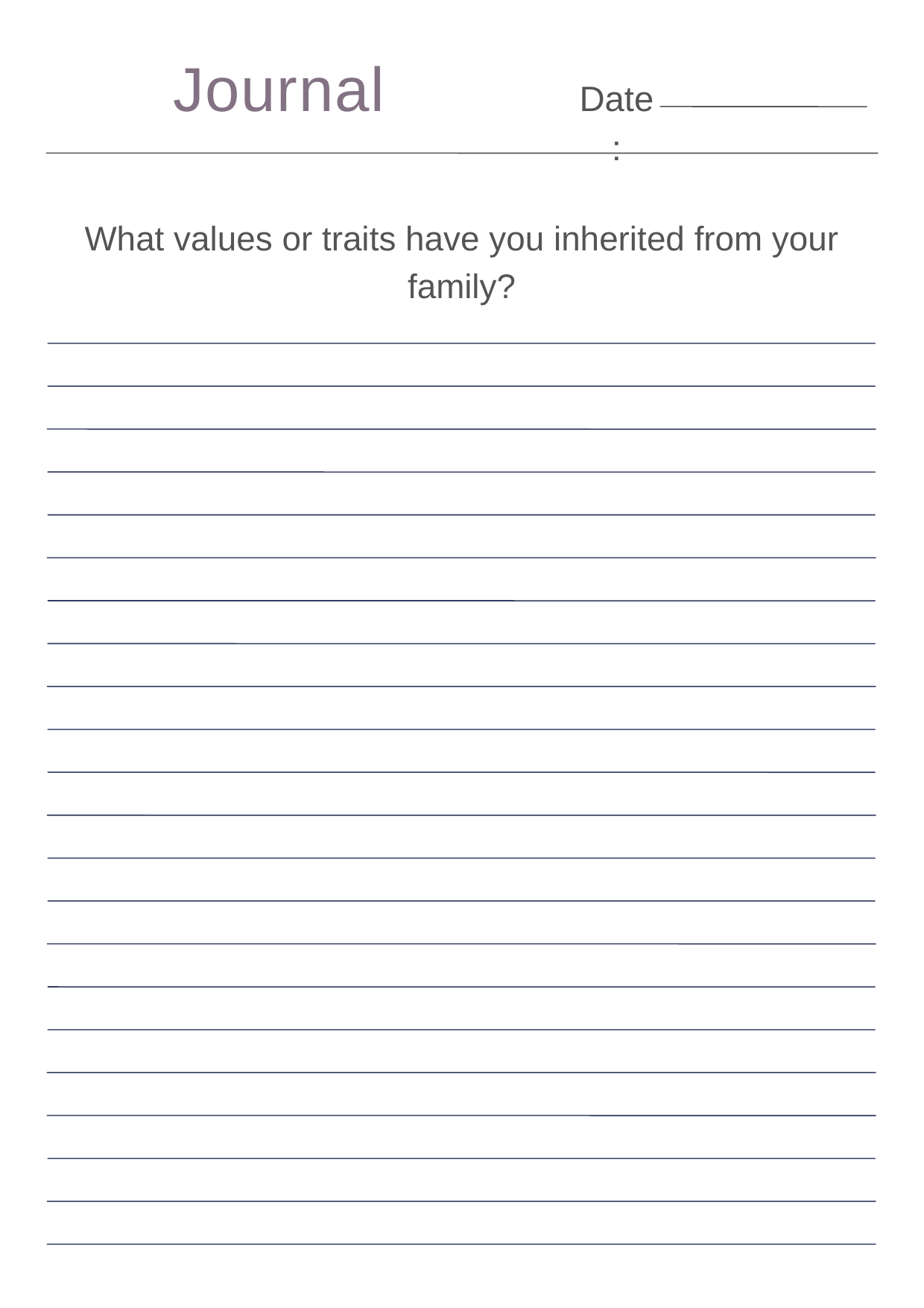

Journal
Date:

What values or traits have you inherited from your family?